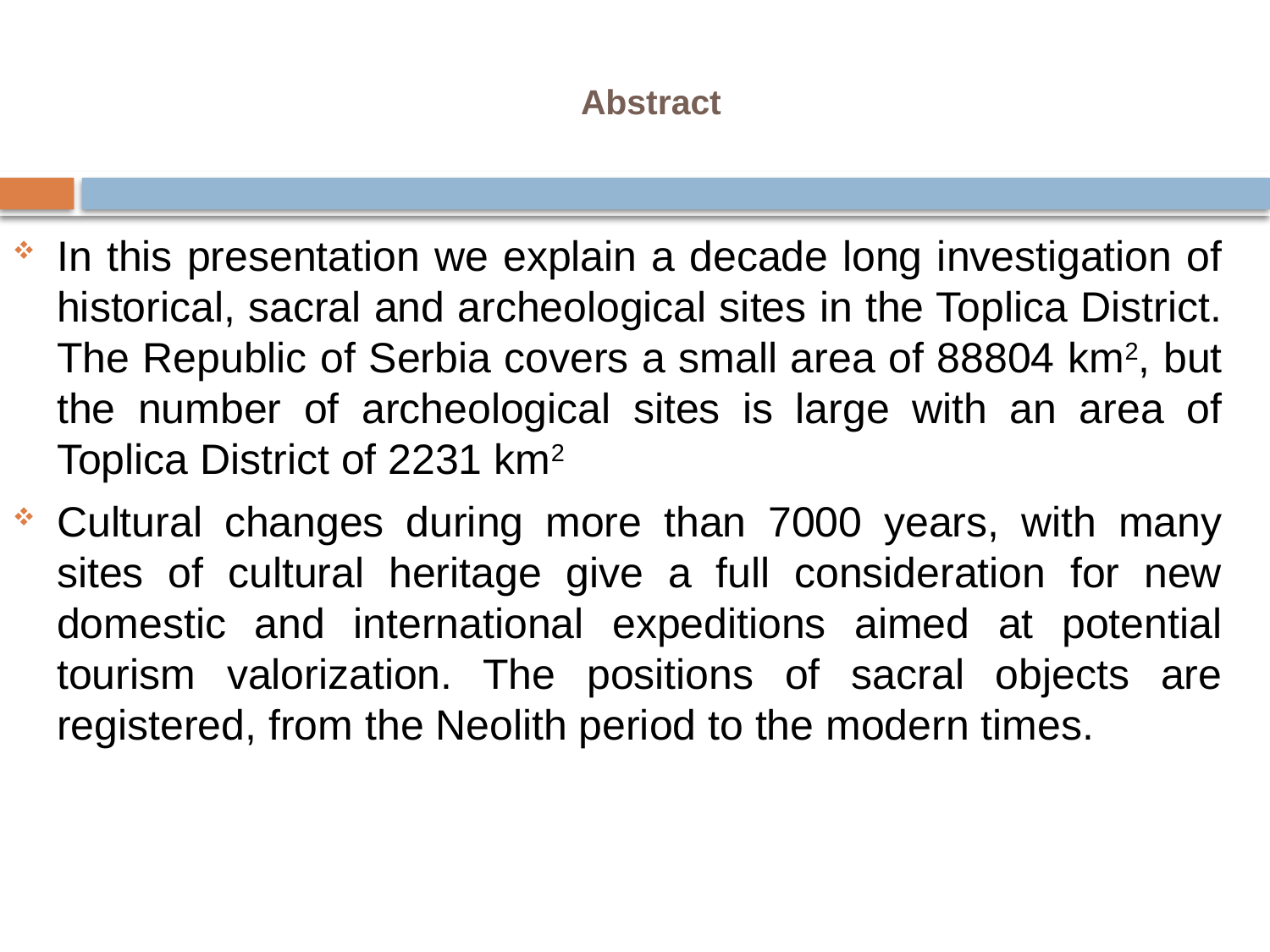

# Abstract
In this presentation we explain a decade long investigation of historical, sacral and archeological sites in the Toplica District. The Republic of Serbia covers a small area of 88804 km2, but the number of archeological sites is large with an area of Toplica District of 2231 km2
Cultural changes during more than 7000 years, with many sites of cultural heritage give a full consideration for new domestic and international expeditions aimed at potential tourism valorization. The positions of sacral objects are registered, from the Neolith period to the modern times.